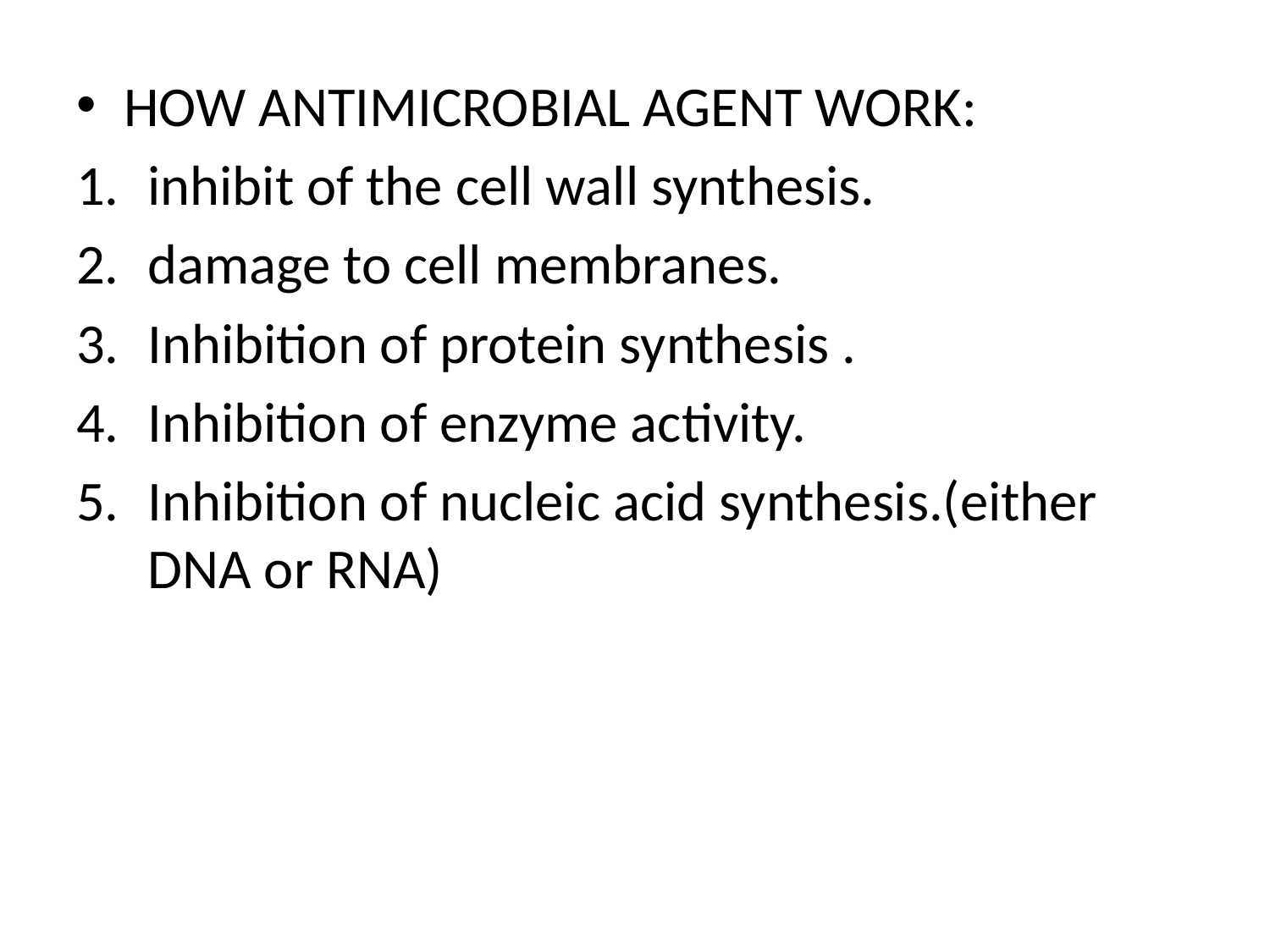

HOW ANTIMICROBIAL AGENT WORK:
inhibit of the cell wall synthesis.
damage to cell membranes.
Inhibition of protein synthesis .
Inhibition of enzyme activity.
Inhibition of nucleic acid synthesis.(either DNA or RNA)